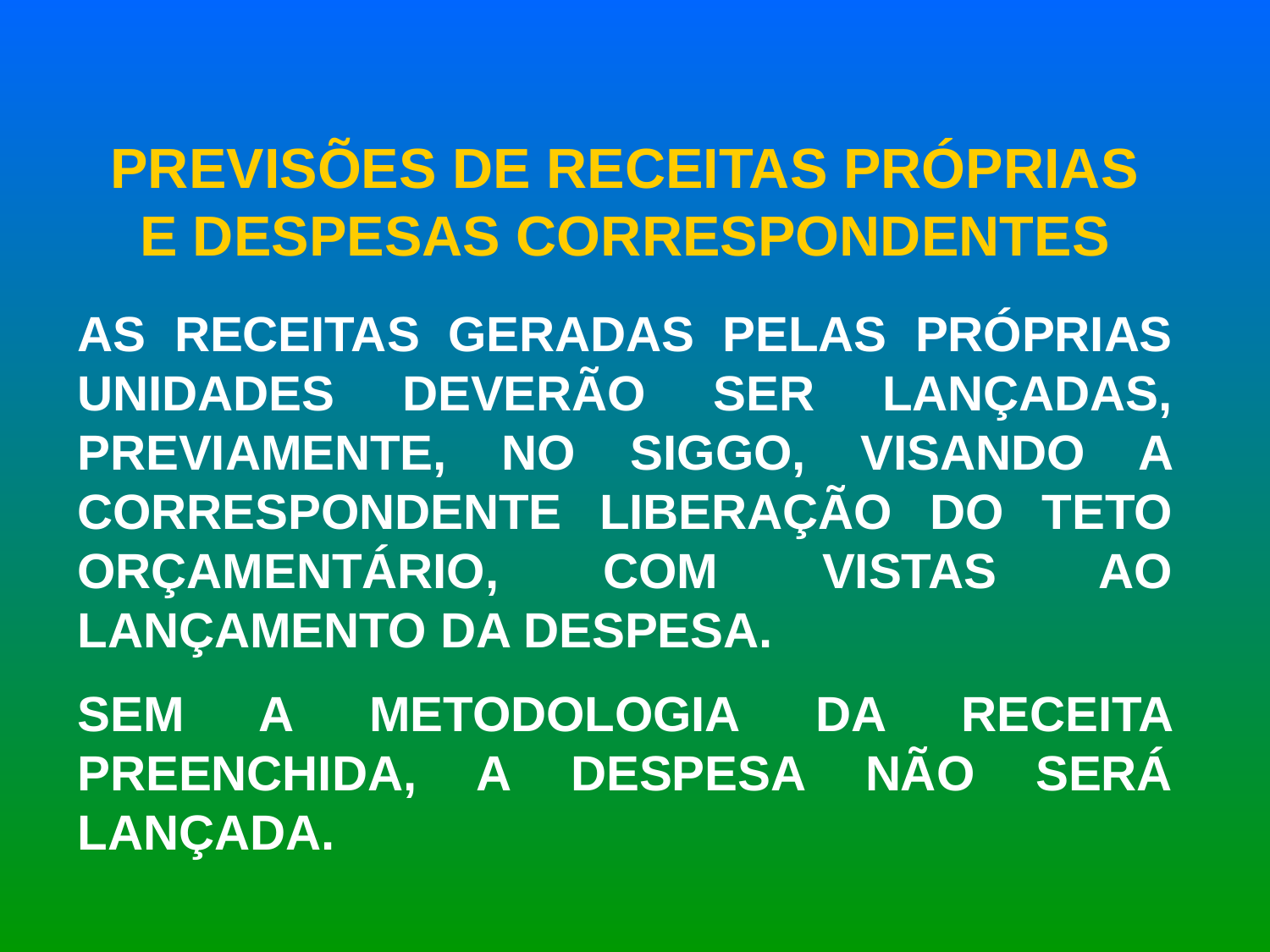

PREVISÕES DE RECEITAS PRÓPRIAS E DESPESAS CORRESPONDENTES
AS RECEITAS GERADAS PELAS PRÓPRIAS UNIDADES DEVERÃO SER LANÇADAS, PREVIAMENTE, NO SIGGO, VISANDO A CORRESPONDENTE LIBERAÇÃO DO TETO ORÇAMENTÁRIO, COM VISTAS AO LANÇAMENTO DA DESPESA.
SEM A METODOLOGIA DA RECEITA PREENCHIDA, A DESPESA NÃO SERÁ LANÇADA.